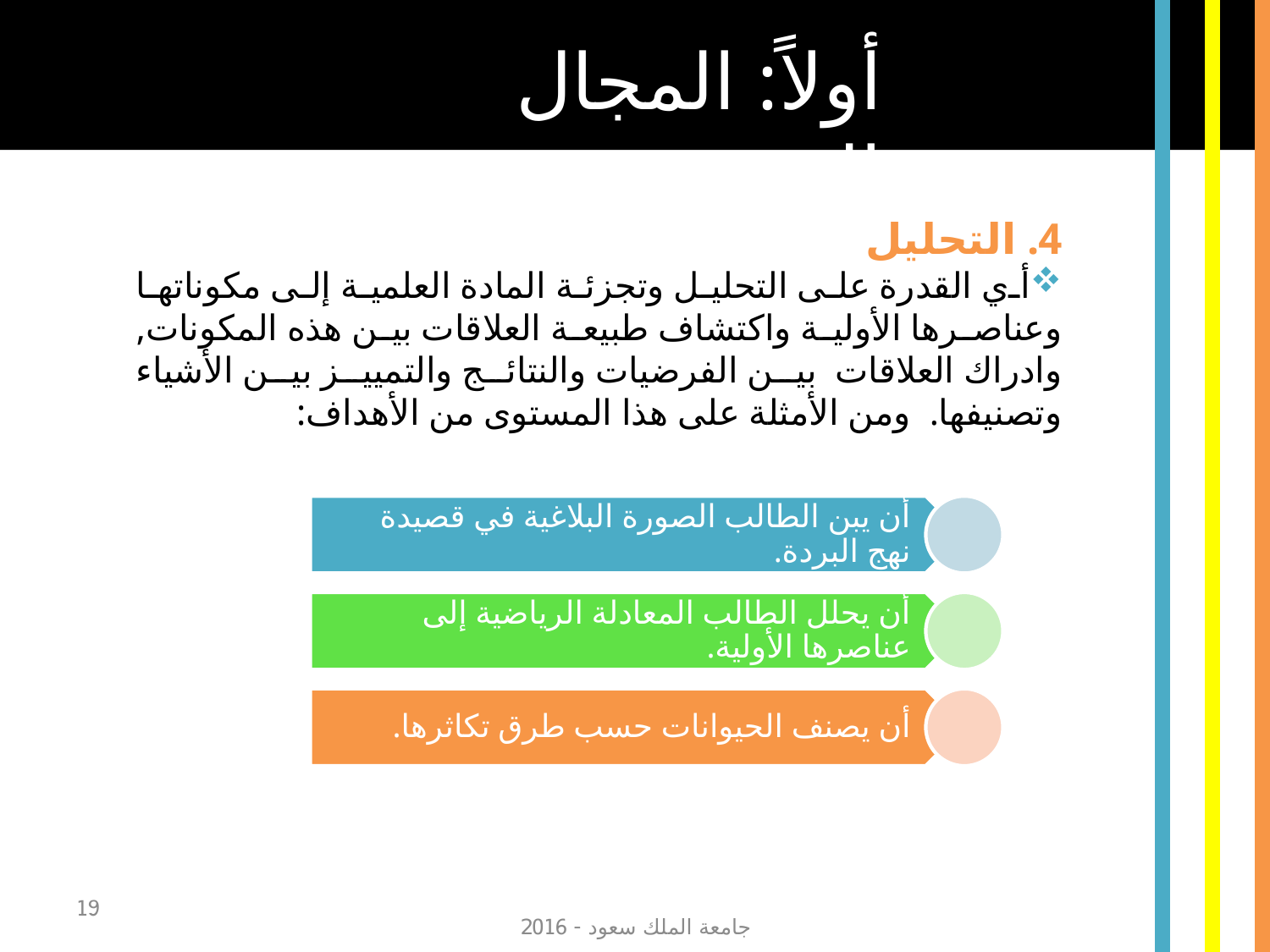

أولاً: المجال المعرفي
4. التحليل
أي القدرة على التحليل وتجزئة المادة العلمية إلى مكوناتها وعناصرها الأولية واكتشاف طبيعة العلاقات بين هذه المكونات, وادراك العلاقات  بين الفرضيات والنتائج والتمييز بين الأشياء وتصنيفها.  ومن الأمثلة على هذا المستوى من الأهداف:
أن يبن الطالب الصورة البلاغية في قصيدة نهج البردة.
أن يحلل الطالب المعادلة الرياضية إلى عناصرها الأولية.
أن يصنف الحيوانات حسب طرق تكاثرها.
19
جامعة الملك سعود - 2016